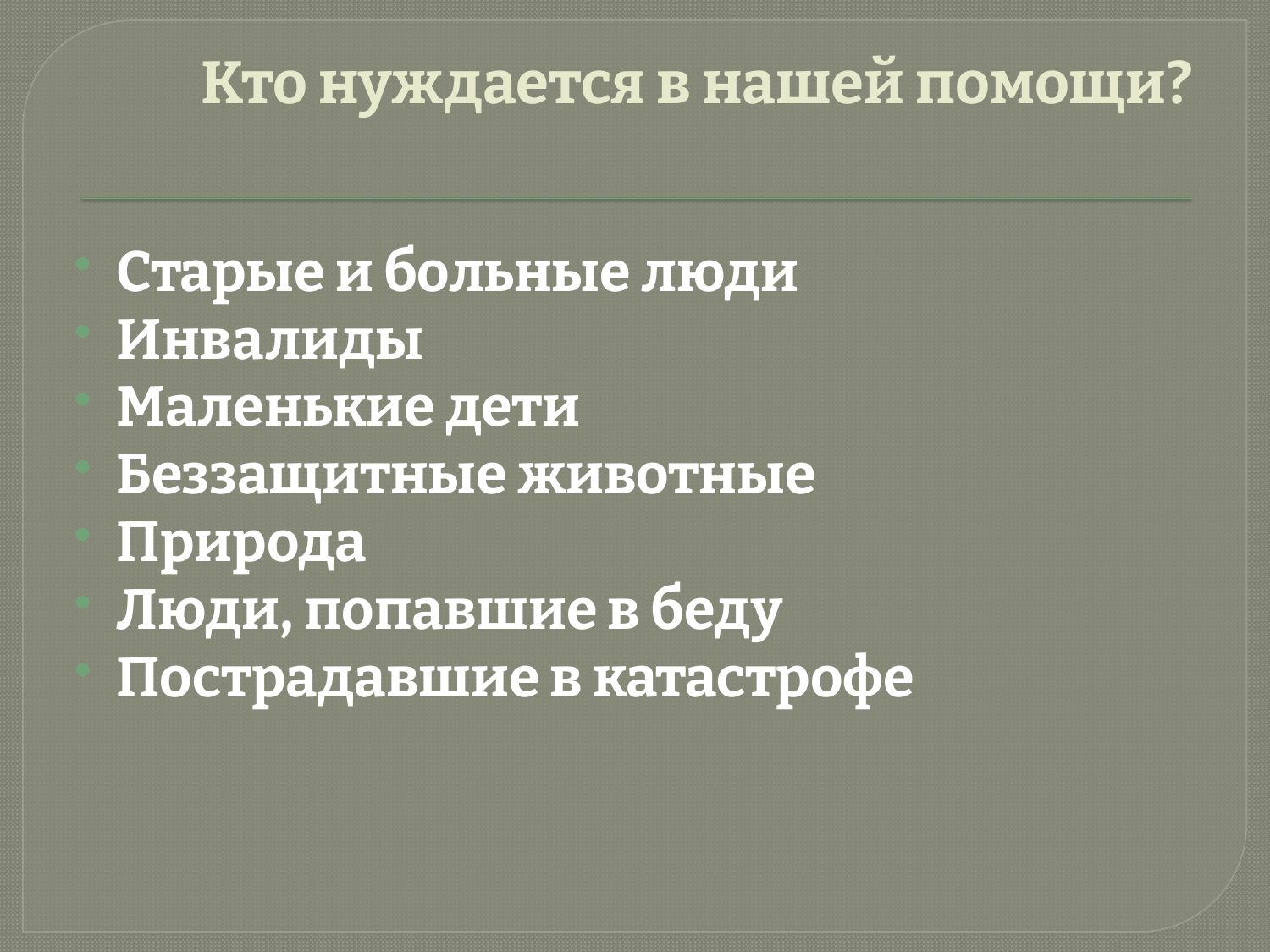

# Кто нуждается в нашей помощи?
Старые и больные люди
Инвалиды
Маленькие дети
Беззащитные животные
Природа
Люди, попавшие в беду
Пострадавшие в катастрофе